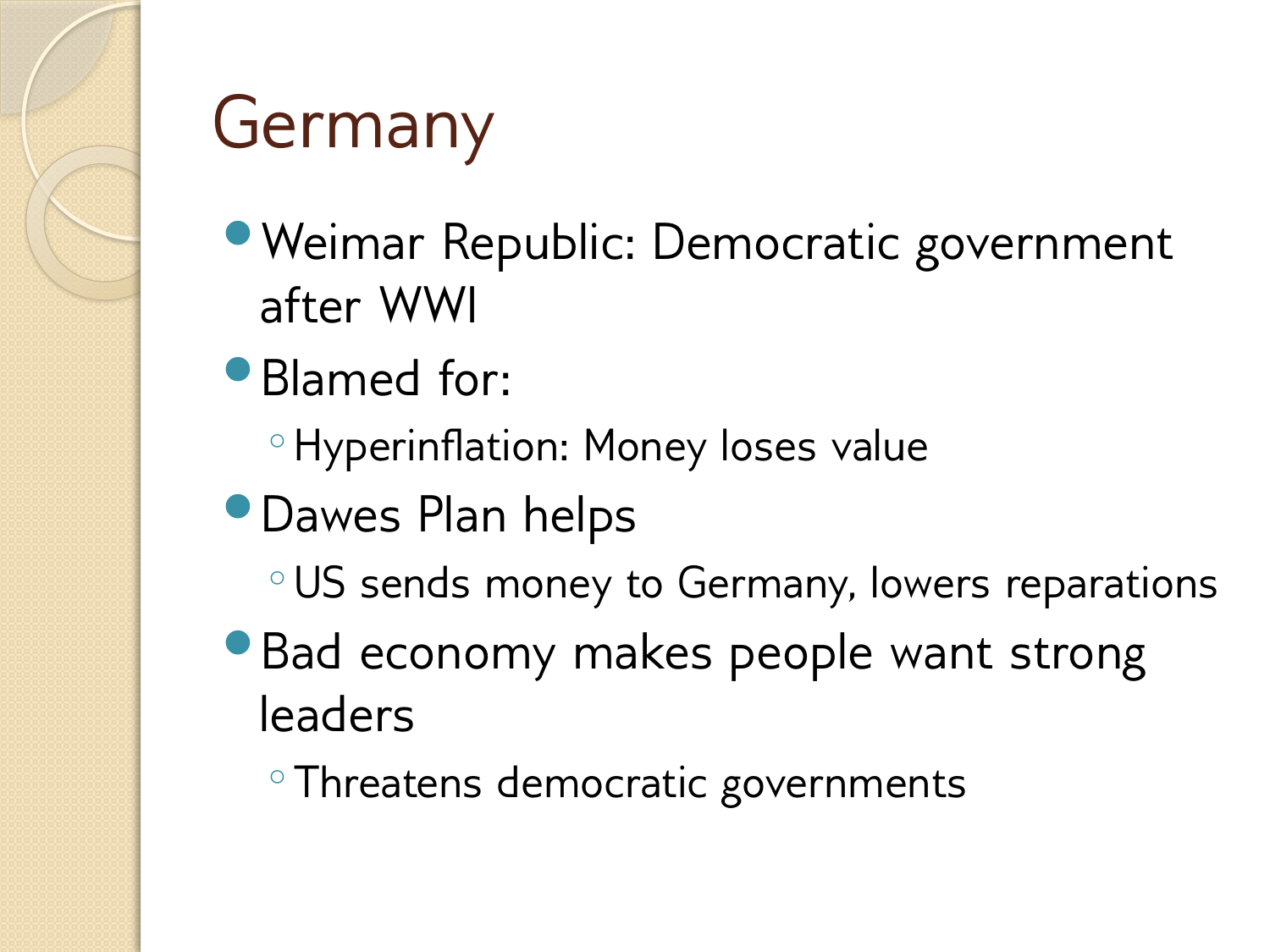

# Germany
Weimar Republic: Democratic government after WWI
Blamed for:
Hyperinflation: Money loses value
Dawes Plan helps
US sends money to Germany, lowers reparations
Bad economy makes people want strong leaders
Threatens democratic governments